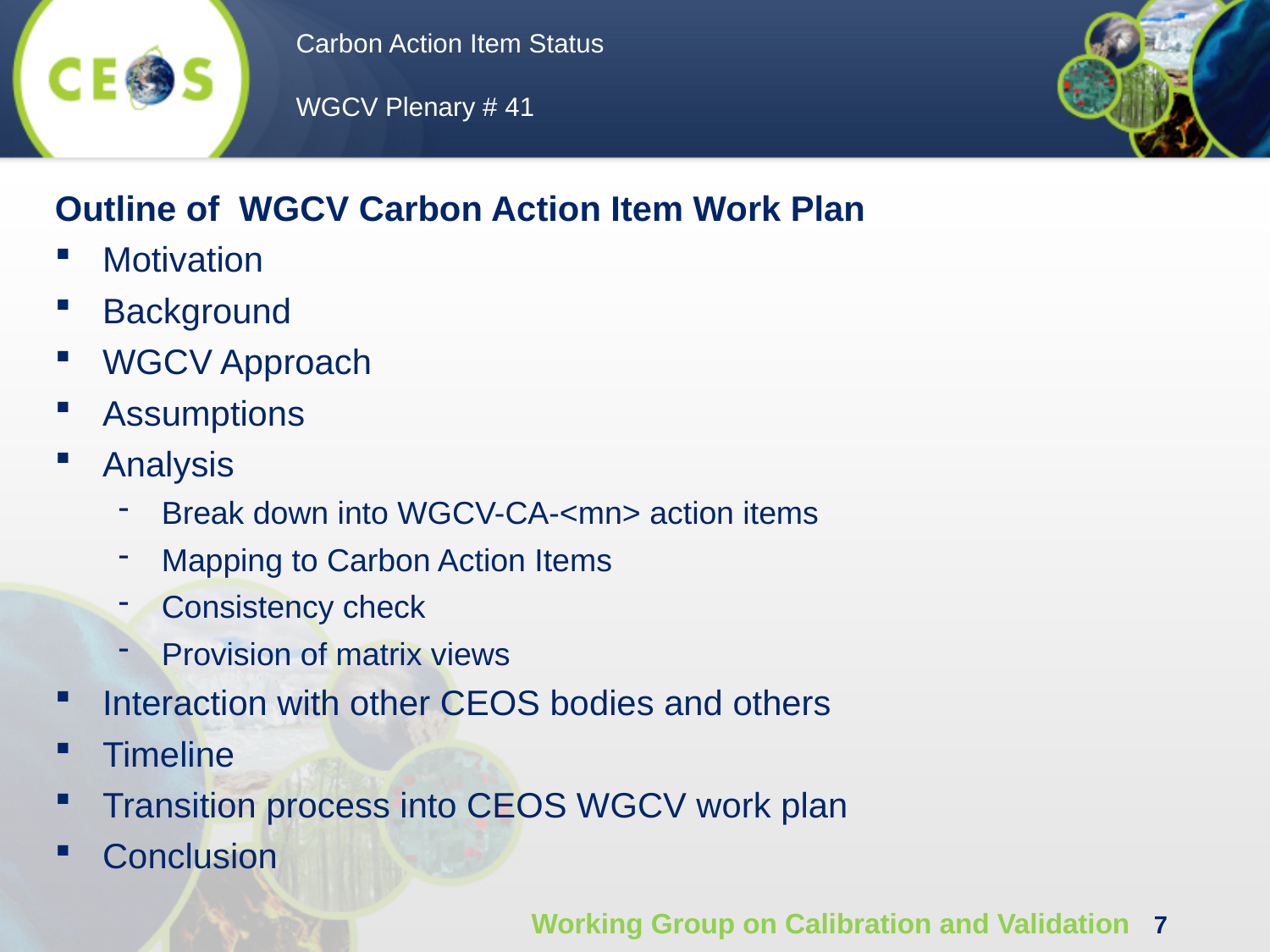

Carbon Action Item Status
WGCV Plenary # 41
Outline of  WGCV Carbon Action Item Work Plan
Motivation
Background
WGCV Approach
Assumptions
Analysis
Break down into WGCV-CA-<mn> action items
Mapping to Carbon Action Items
Consistency check
Provision of matrix views
Interaction with other CEOS bodies and others
Timeline
Transition process into CEOS WGCV work plan
Conclusion